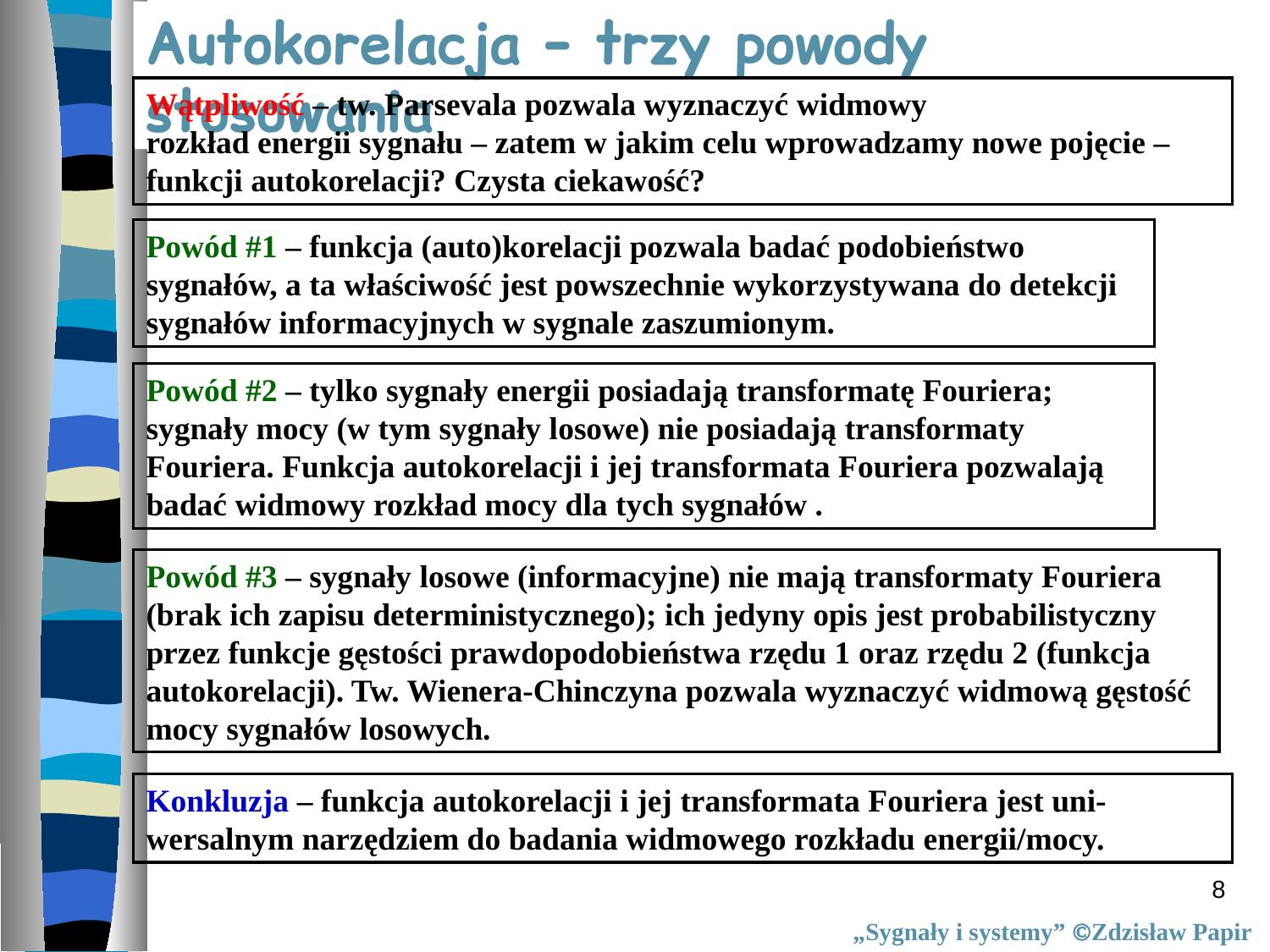

Autokorelacja – trzy powody stosowania
Wątpliwość – tw. Parsevala pozwala wyznaczyć widmowy
rozkład energii sygnału – zatem w jakim celu wprowadzamy nowe pojęcie – funkcji autokorelacji? Czysta ciekawość?
Powód #1 – funkcja (auto)korelacji pozwala badać podobieństwo sygnałów, a ta właściwość jest powszechnie wykorzystywana do detekcji sygnałów informacyjnych w sygnale zaszumionym.
Powód #2 – tylko sygnały energii posiadają transformatę Fouriera; sygnały mocy (w tym sygnały losowe) nie posiadają transformaty Fouriera. Funkcja autokorelacji i jej transformata Fouriera pozwalają badać widmowy rozkład mocy dla tych sygnałów .
Powód #3 – sygnały losowe (informacyjne) nie mają transformaty Fouriera (brak ich zapisu deterministycznego); ich jedyny opis jest probabilistyczny przez funkcje gęstości prawdopodobieństwa rzędu 1 oraz rzędu 2 (funkcja autokorelacji). Tw. Wienera-Chinczyna pozwala wyznaczyć widmową gęstość mocy sygnałów losowych.
Konkluzja – funkcja autokorelacji i jej transformata Fouriera jest uni-
wersalnym narzędziem do badania widmowego rozkładu energii/mocy.
8
„Sygnały i systemy” ©Zdzisław Papir